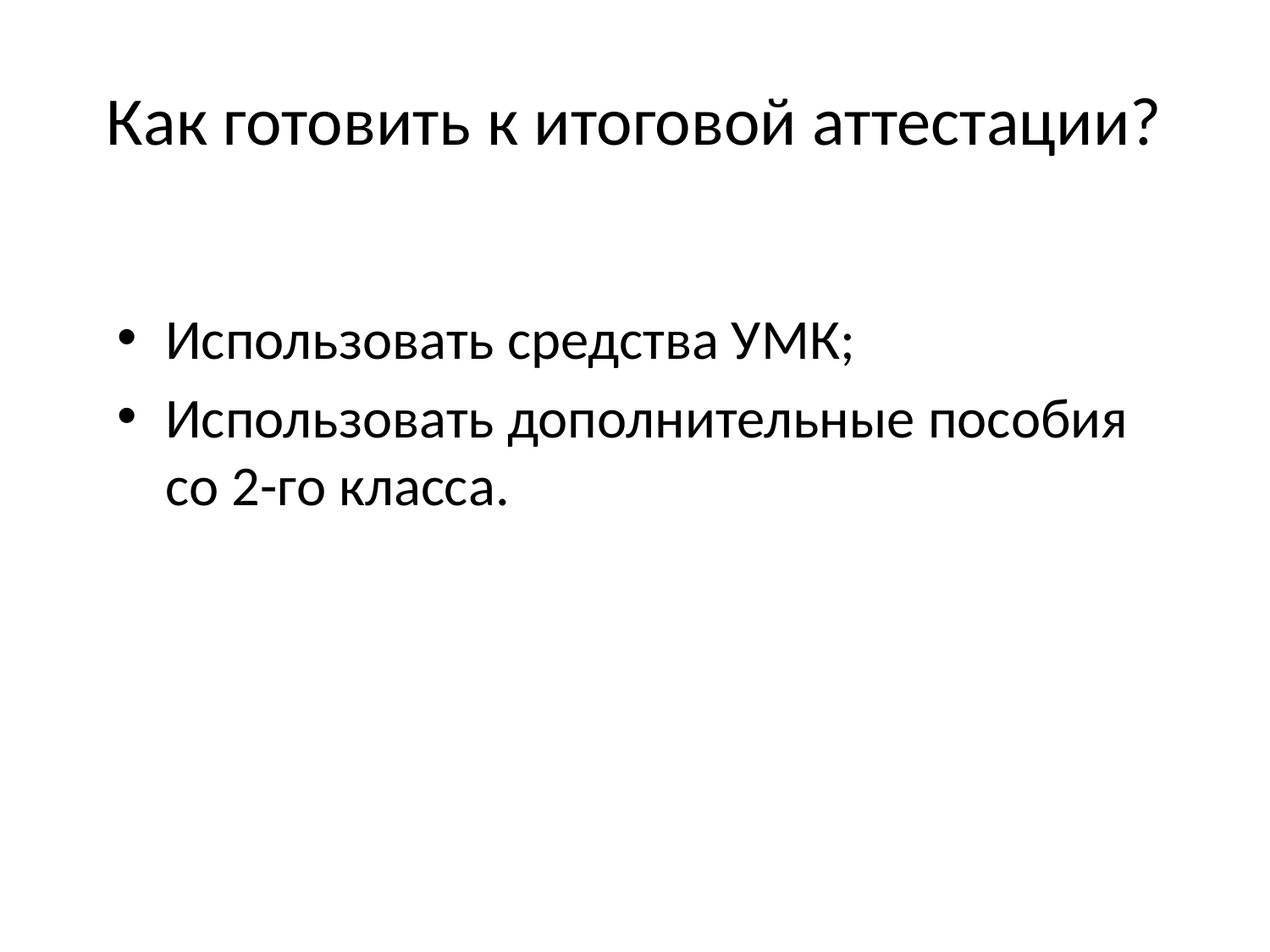

# Как готовить к итоговой аттестации?
Использовать средства УМК;
Использовать дополнительные пособия со 2-го класса.